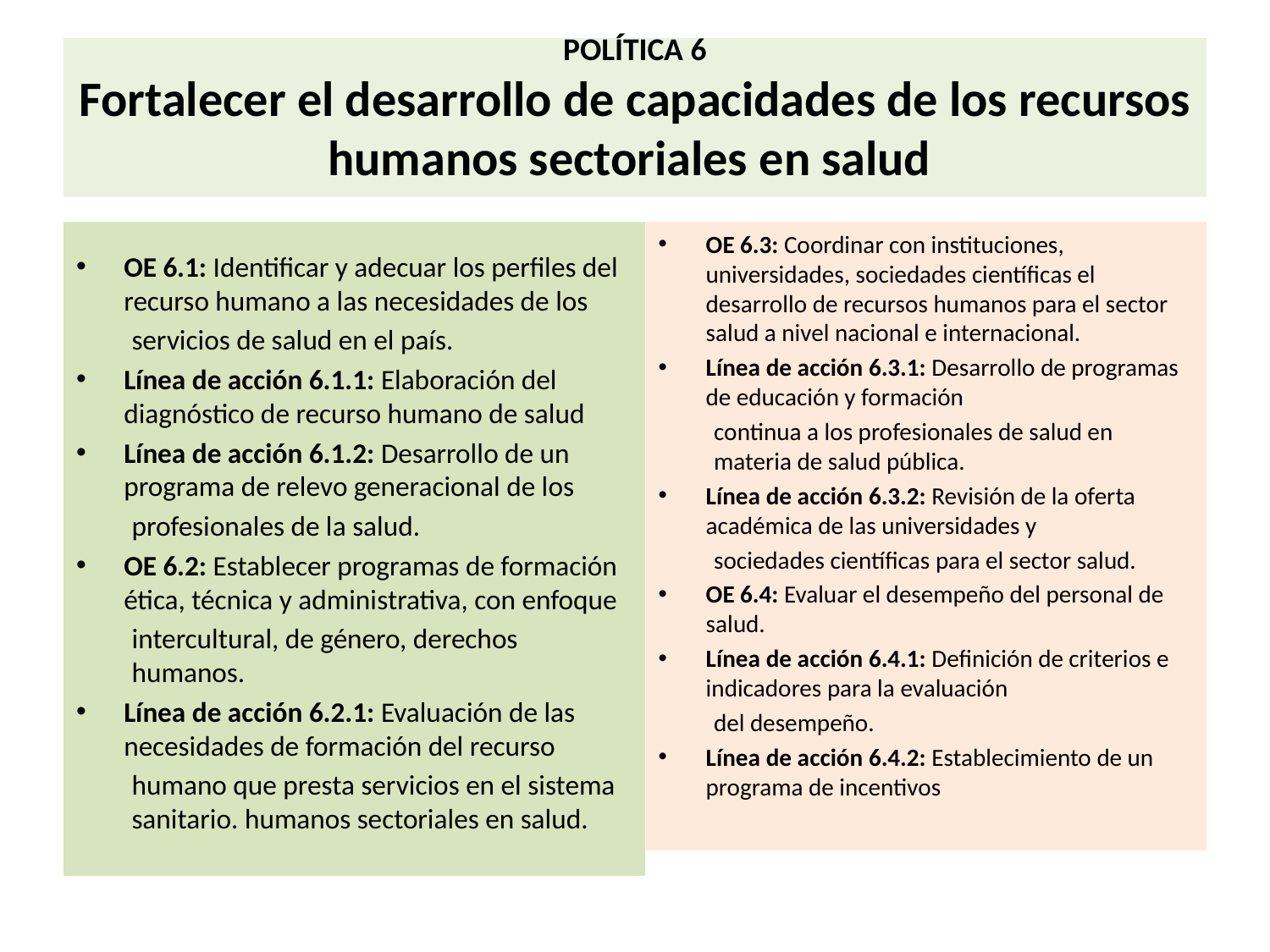

# POLÍTICA 6 Fortalecer el desarrollo de capacidades de los recursos humanos sectoriales en salud

OE 6.1: Identificar y adecuar los perfiles del recurso humano a las necesidades de los
servicios de salud en el país.
Línea de acción 6.1.1: Elaboración del diagnóstico de recurso humano de salud
Línea de acción 6.1.2: Desarrollo de un programa de relevo generacional de los
profesionales de la salud.
OE 6.2: Establecer programas de formación ética, técnica y administrativa, con enfoque
intercultural, de género, derechos humanos.
Línea de acción 6.2.1: Evaluación de las necesidades de formación del recurso
humano que presta servicios en el sistema sanitario. humanos sectoriales en salud.
OE 6.3: Coordinar con instituciones, universidades, sociedades científicas el desarrollo de recursos humanos para el sector salud a nivel nacional e internacional.
Línea de acción 6.3.1: Desarrollo de programas de educación y formación
continua a los profesionales de salud en materia de salud pública.
Línea de acción 6.3.2: Revisión de la oferta académica de las universidades y
sociedades científicas para el sector salud.
OE 6.4: Evaluar el desempeño del personal de salud.
Línea de acción 6.4.1: Definición de criterios e indicadores para la evaluación
del desempeño.
Línea de acción 6.4.2: Establecimiento de un programa de incentivos